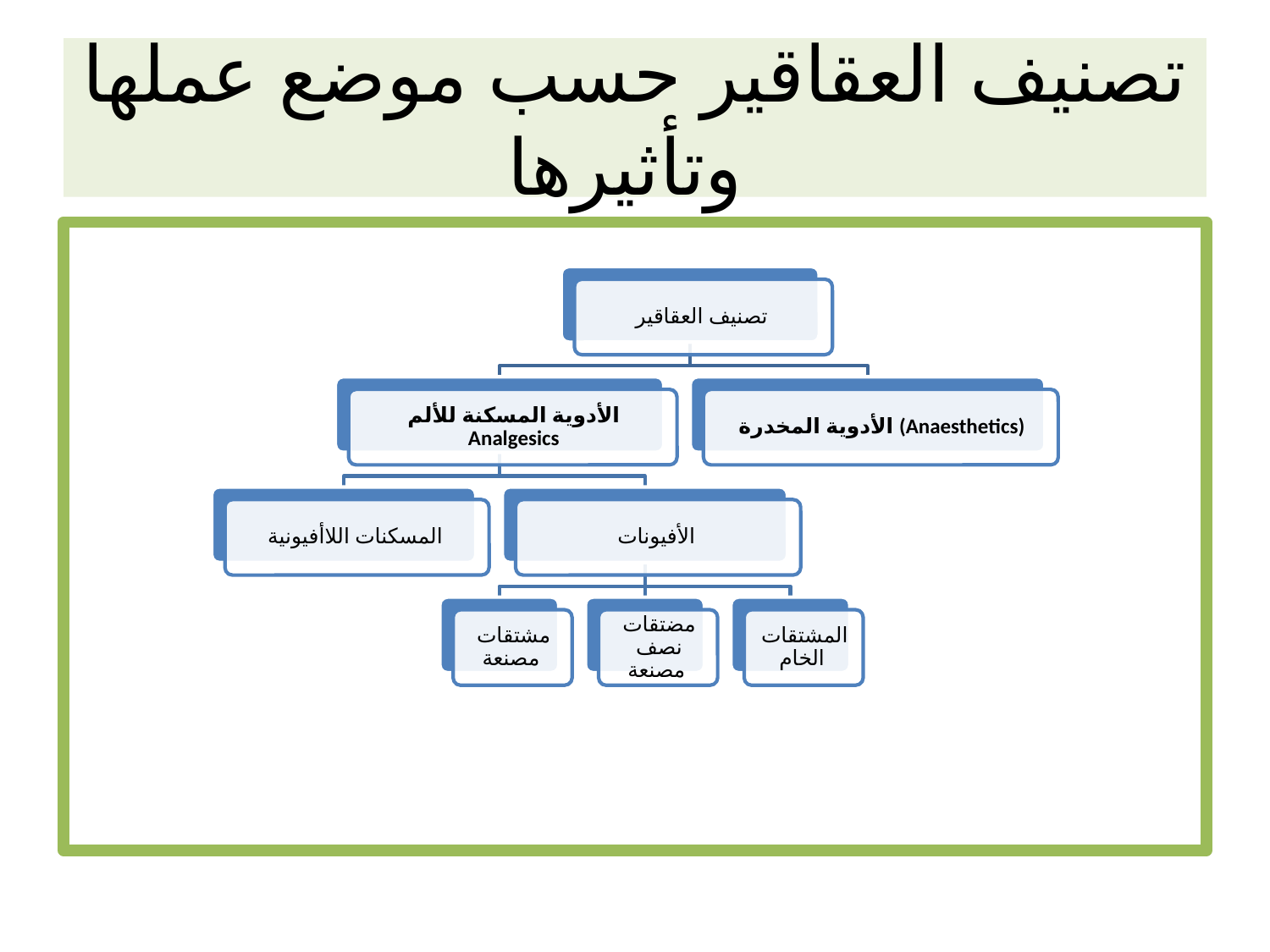

# تصنيف العقاقير حسب موضع عملها وتأثيرها
تصنيف العقاقير
الأدوية المسكنة للألم Analgesics
المسكنات اللاأفيونية
الأفيونات
مشتقات مصنعة
مضتقات نصف مصنعة
المشتقات الخام
الأدوية المخدرة (Anaesthetics)